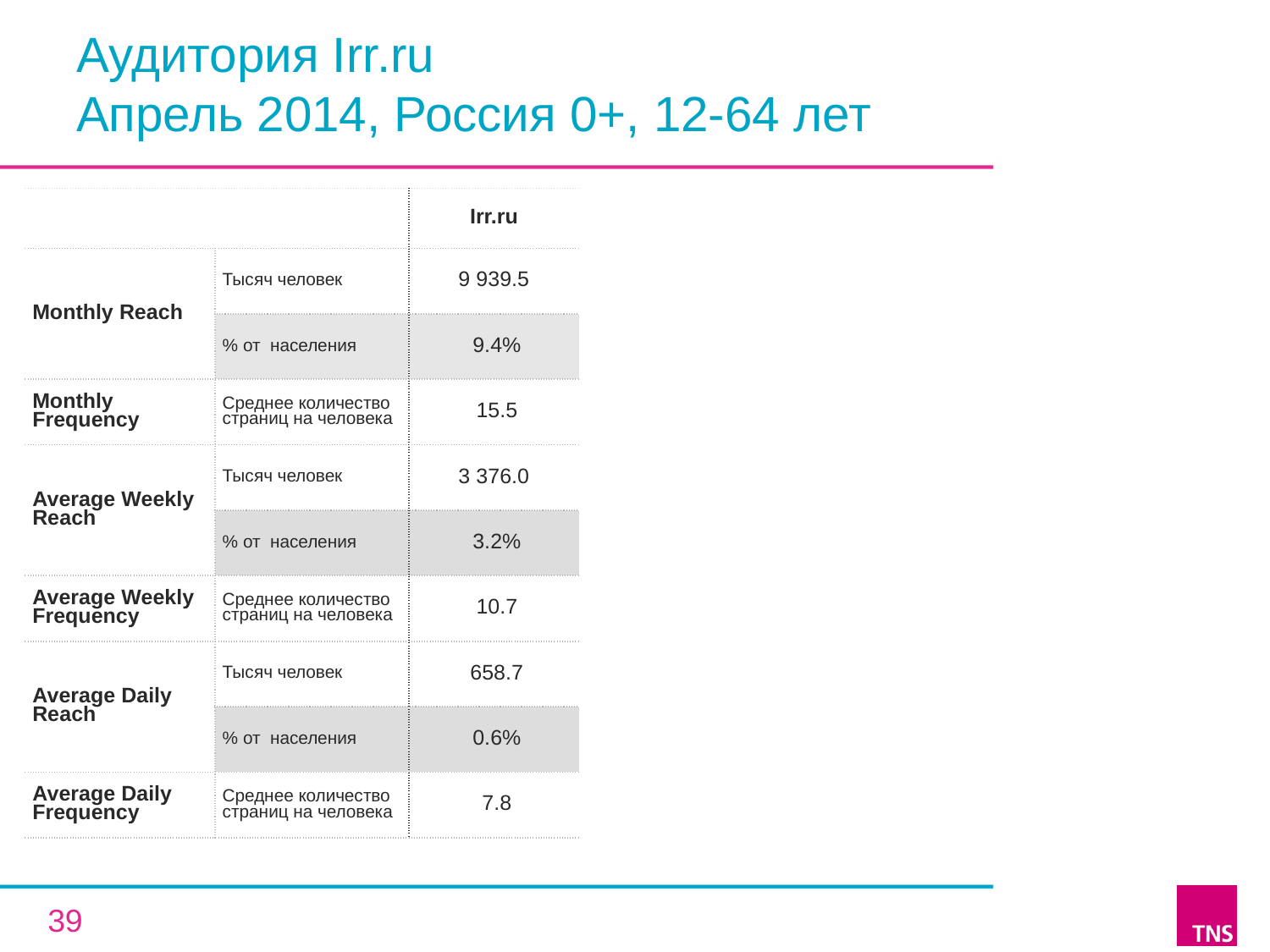

# Аудитория Irr.ru Апрель 2014, Россия 0+, 12-64 лет
|  |  | Irr.ru |
| --- | --- | --- |
| Monthly Reach | Тысяч человек | 9 939.5 |
|  | % от населения | 9.4% |
| Monthly Frequency | Среднее количество страниц на человека | 15.5 |
| Average Weekly Reach | Тысяч человек | 3 376.0 |
|  | % от населения | 3.2% |
| Average Weekly Frequency | Среднее количество страниц на человека | 10.7 |
| Average Daily Reach | Тысяч человек | 658.7 |
|  | % от населения | 0.6% |
| Average Daily Frequency | Среднее количество страниц на человека | 7.8 |

39